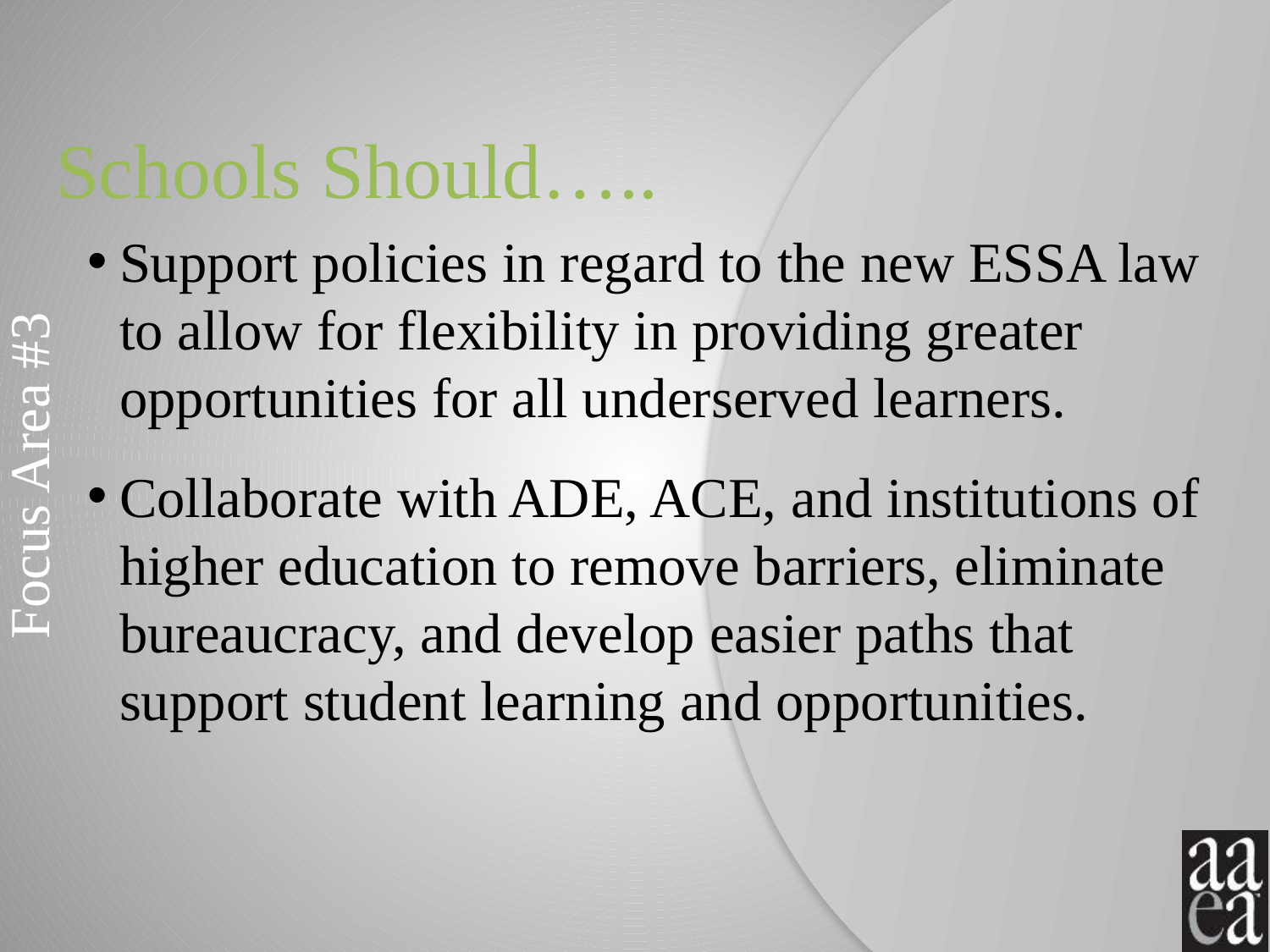

# Schools Should…..
Support policies in regard to the new ESSA law to allow for flexibility in providing greater opportunities for all underserved learners.
Collaborate with ADE, ACE, and institutions of higher education to remove barriers, eliminate bureaucracy, and develop easier paths that support student learning and opportunities.
Focus Area #3